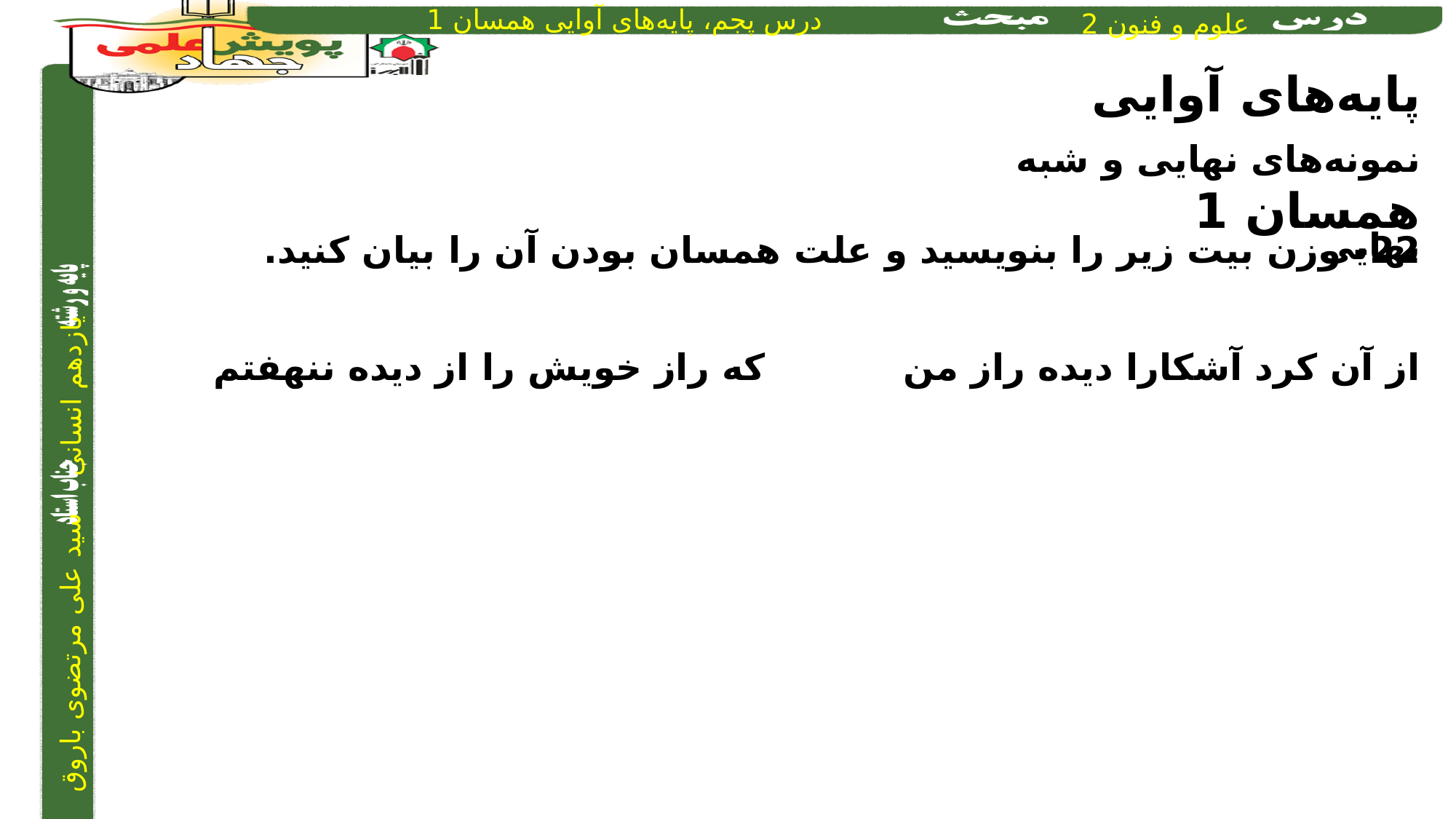

پایه‌های آوایی همسان 1
نمونه‌های نهایی و شبه نهایی
22- وزن بیت زیر را بنویسید و علت همسان بودن آن را بیان کنید.

از آن کرد آشکارا دیده راز من			که راز خویش را از دیده ننهفتم